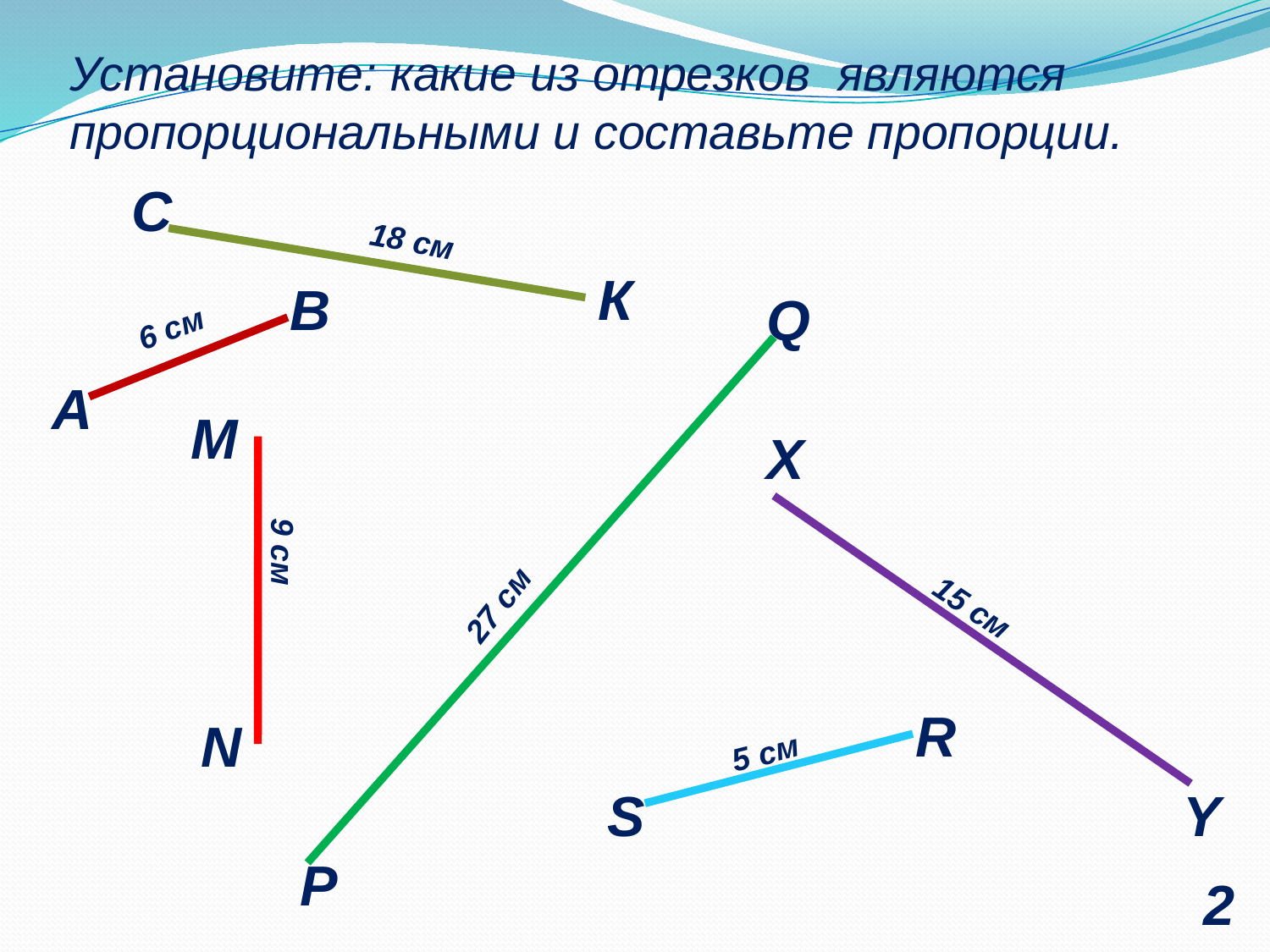

# Установите: какие из отрезков  являются пропорциональными и составьте пропорции.
С
18 см
К
В
Q
6 см
А
М
X
9 см
27 см
15 cм
R
N
5 см
S
Y
P
2